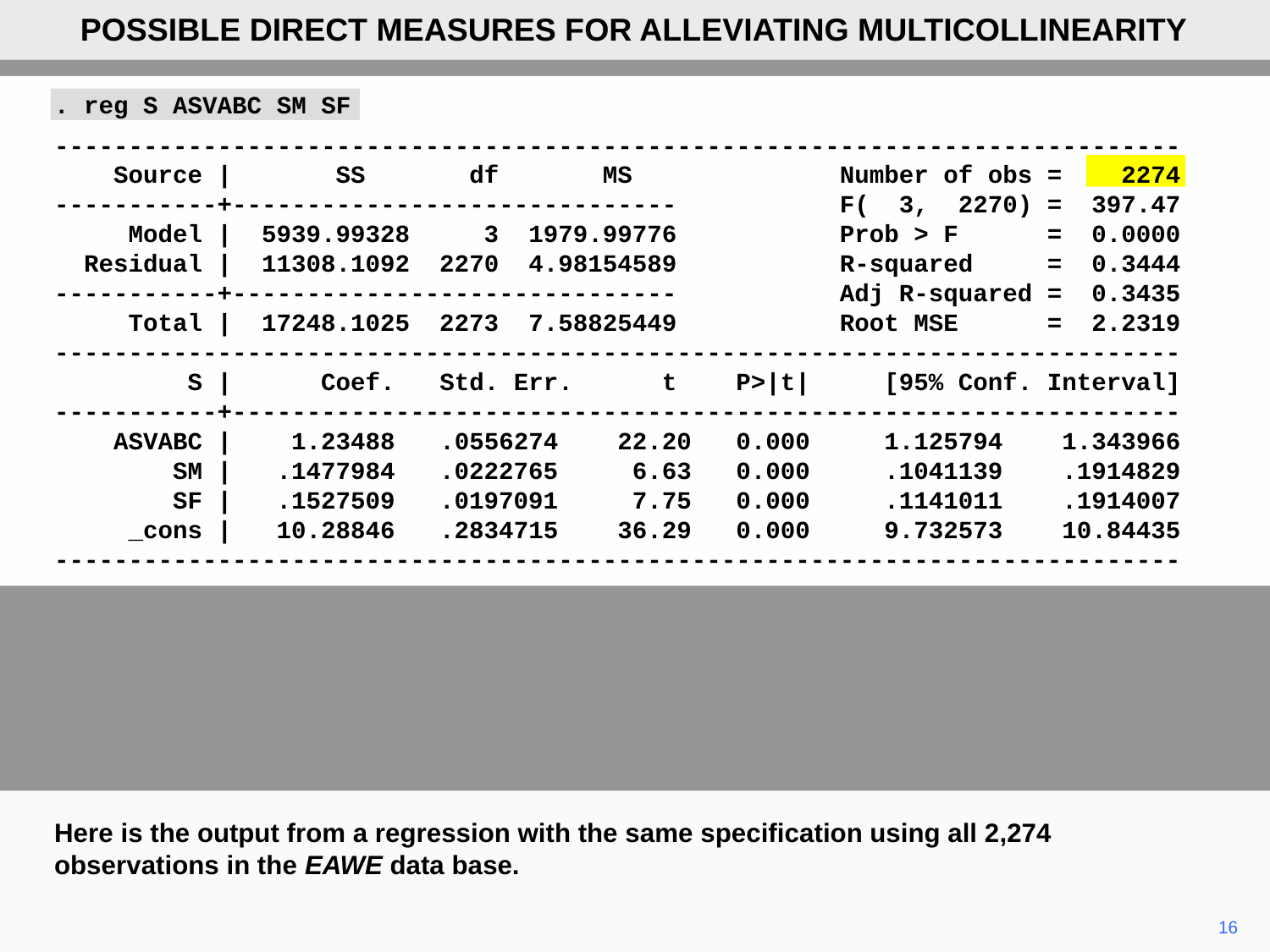

POSSIBLE DIRECT MEASURES FOR ALLEVIATING MULTICOLLINEARITY

. reg S ASVABC SM SF
----------------------------------------------------------------------------
    Source |       SS       df       MS              Number of obs =    2274
-----------+------------------------------           F(  3,  2270) =  397.47
     Model |  5939.99328     3  1979.99776           Prob > F      =  0.0000
  Residual |  11308.1092  2270  4.98154589           R-squared     =  0.3444
-----------+------------------------------           Adj R-squared =  0.3435
     Total |  17248.1025  2273  7.58825449           Root MSE      =  2.2319
----------------------------------------------------------------------------
         S |      Coef.   Std. Err.      t    P>|t|     [95% Conf. Interval]
-----------+----------------------------------------------------------------
    ASVABC |    1.23488   .0556274    22.20   0.000     1.125794    1.343966
        SM |   .1477984   .0222765     6.63   0.000     .1041139    .1914829
        SF |   .1527509   .0197091     7.75   0.000     .1141011    .1914007
     _cons |   10.28846   .2834715    36.29   0.000     9.732573    10.84435
----------------------------------------------------------------------------

Here is the output from a regression with the same specification using all 2,274 observations in the EAWE data base.
16